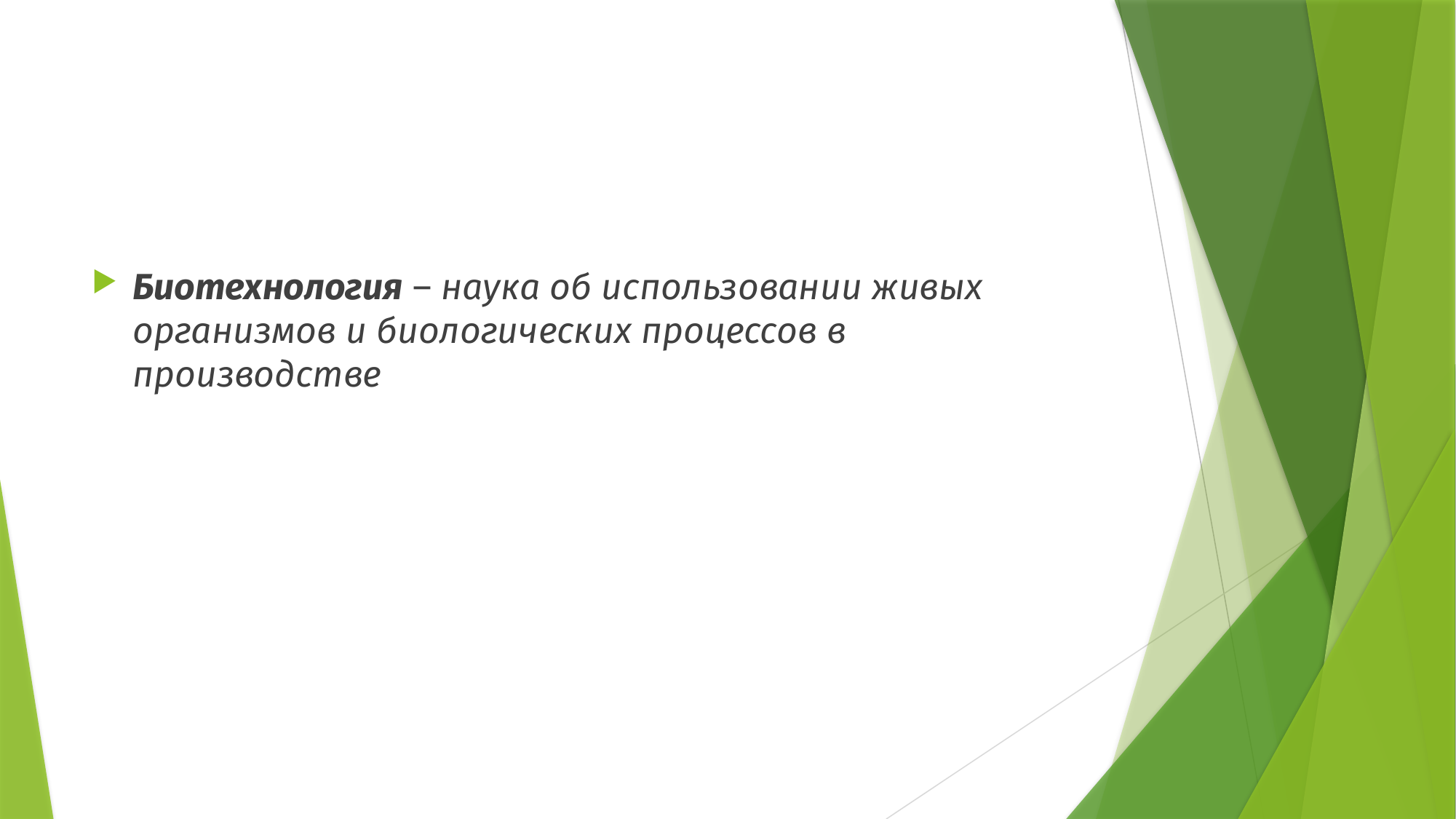

#
Биотехнология – наука об использовании живых организмов и биологических процессов в производстве